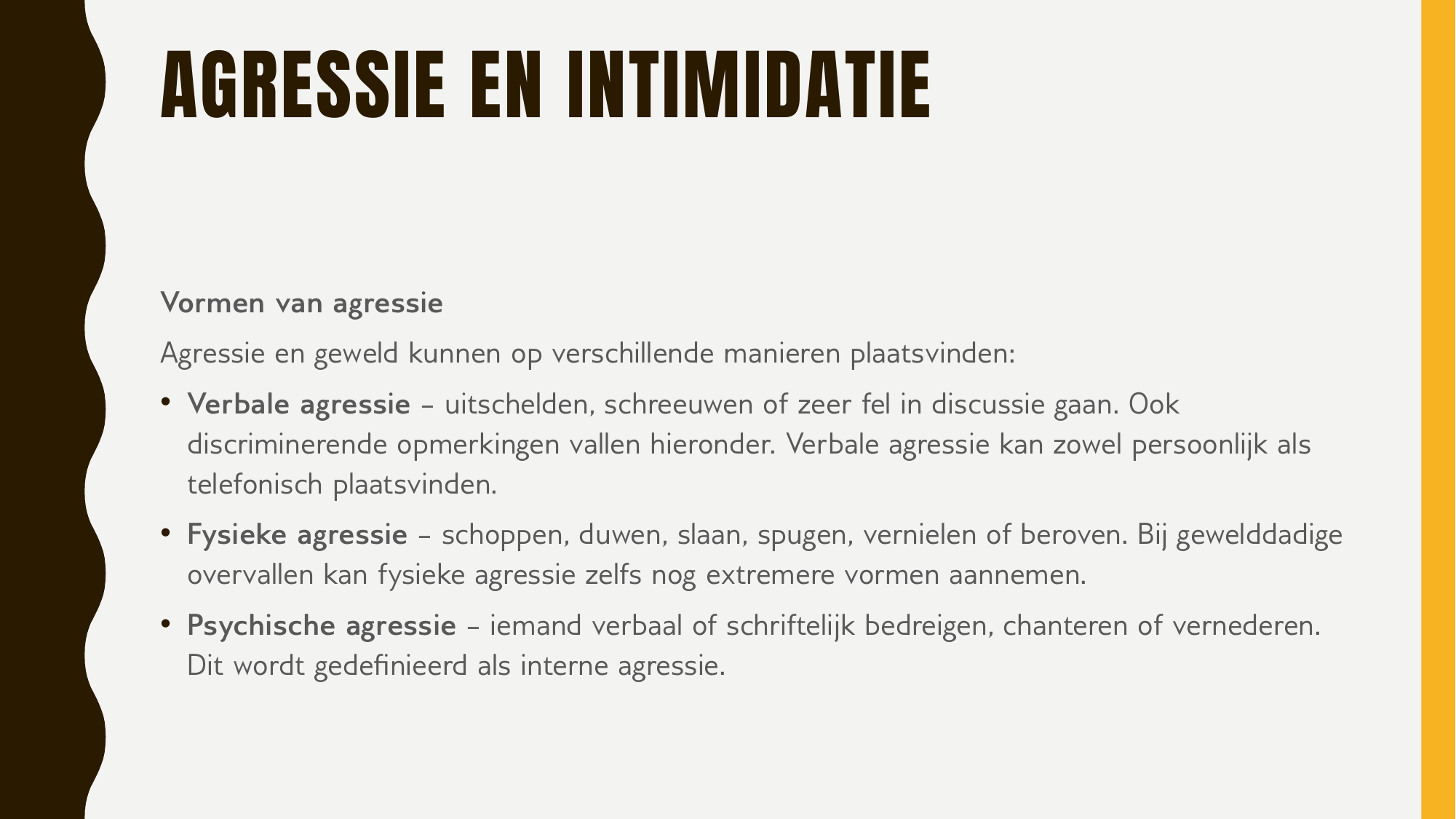

# Agressie en intimidatie
Vormen van agressie
Agressie en geweld kunnen op verschillende manieren plaatsvinden:
Verbale agressie – uitschelden, schreeuwen of zeer fel in discussie gaan. Ook discriminerende opmerkingen vallen hieronder. Verbale agressie kan zowel persoonlijk als telefonisch plaatsvinden.
Fysieke agressie – schoppen, duwen, slaan, spugen, vernielen of beroven. Bij gewelddadige overvallen kan fysieke agressie zelfs nog extremere vormen aannemen.
Psychische agressie – iemand verbaal of schriftelijk bedreigen, chanteren of vernederen. Dit wordt gedefinieerd als interne agressie.